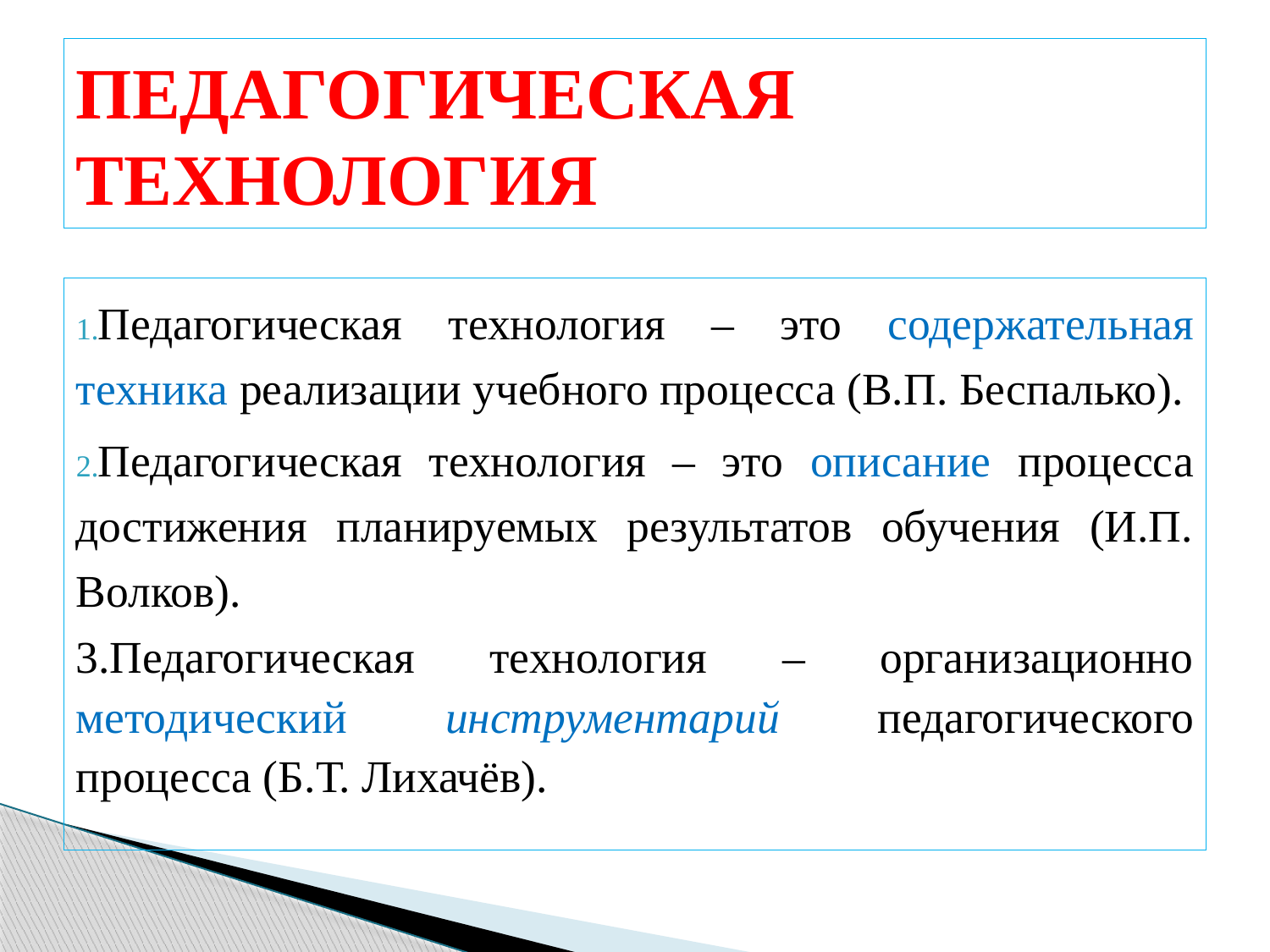

# ПЕДАГОГИЧЕСКАЯ ТЕХНОЛОГИЯ
Педагогическая технология – это содержательная техника реализации учебного процесса (В.П. Беспалько).
Педагогическая технология – это описание процесса достижения планируемых результатов обучения (И.П. Волков).
3.Педагогическая технология – организационно методический инструментарий педагогического процесса (Б.Т. Лихачёв).